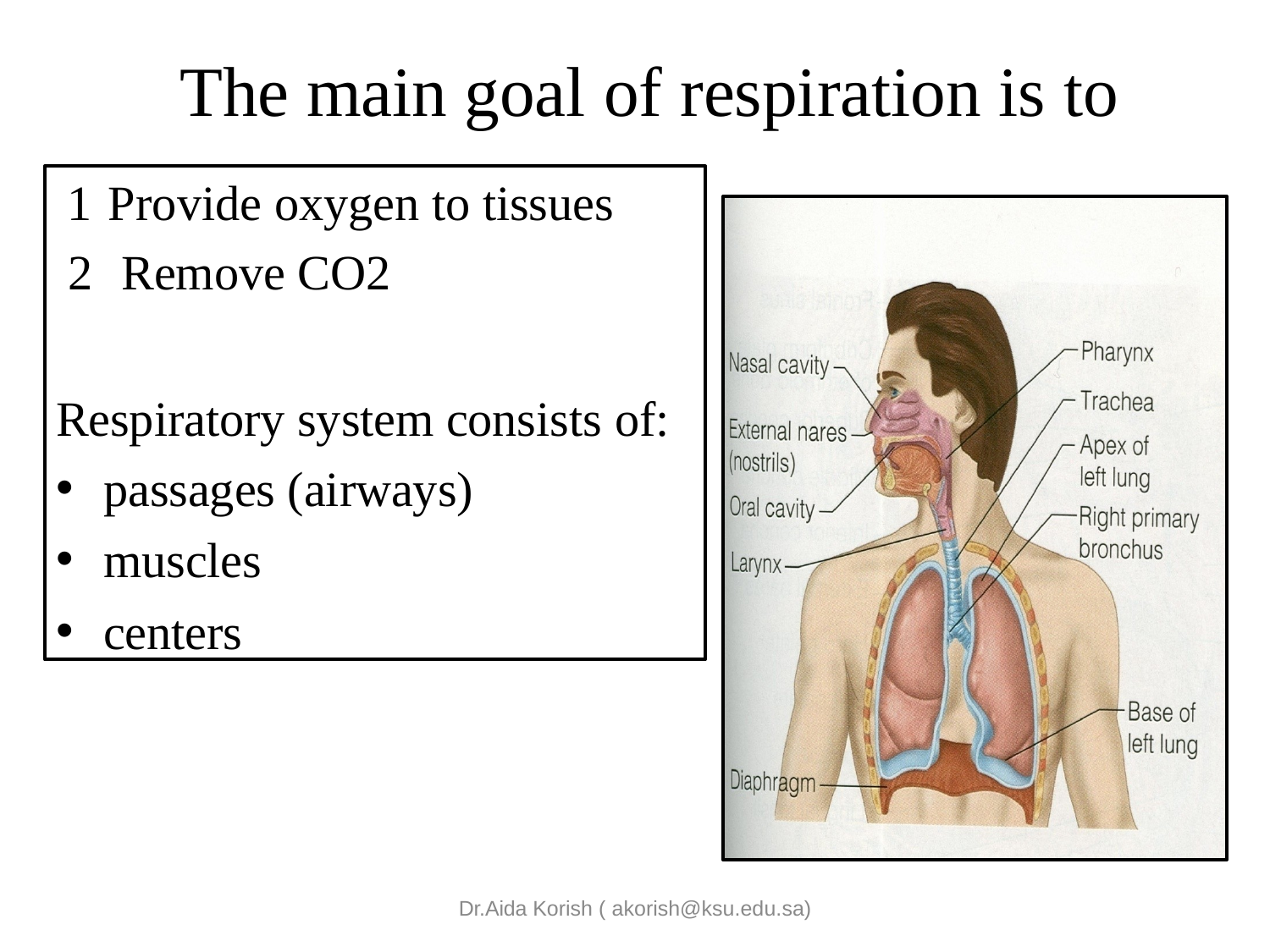

# The main goal of respiration is to
Provide oxygen to tissues
Remove CO2

Respiratory system consists of:
passages (airways)
muscles
centers

Dr.Aida Korish ( akorish@ksu.edu.sa)